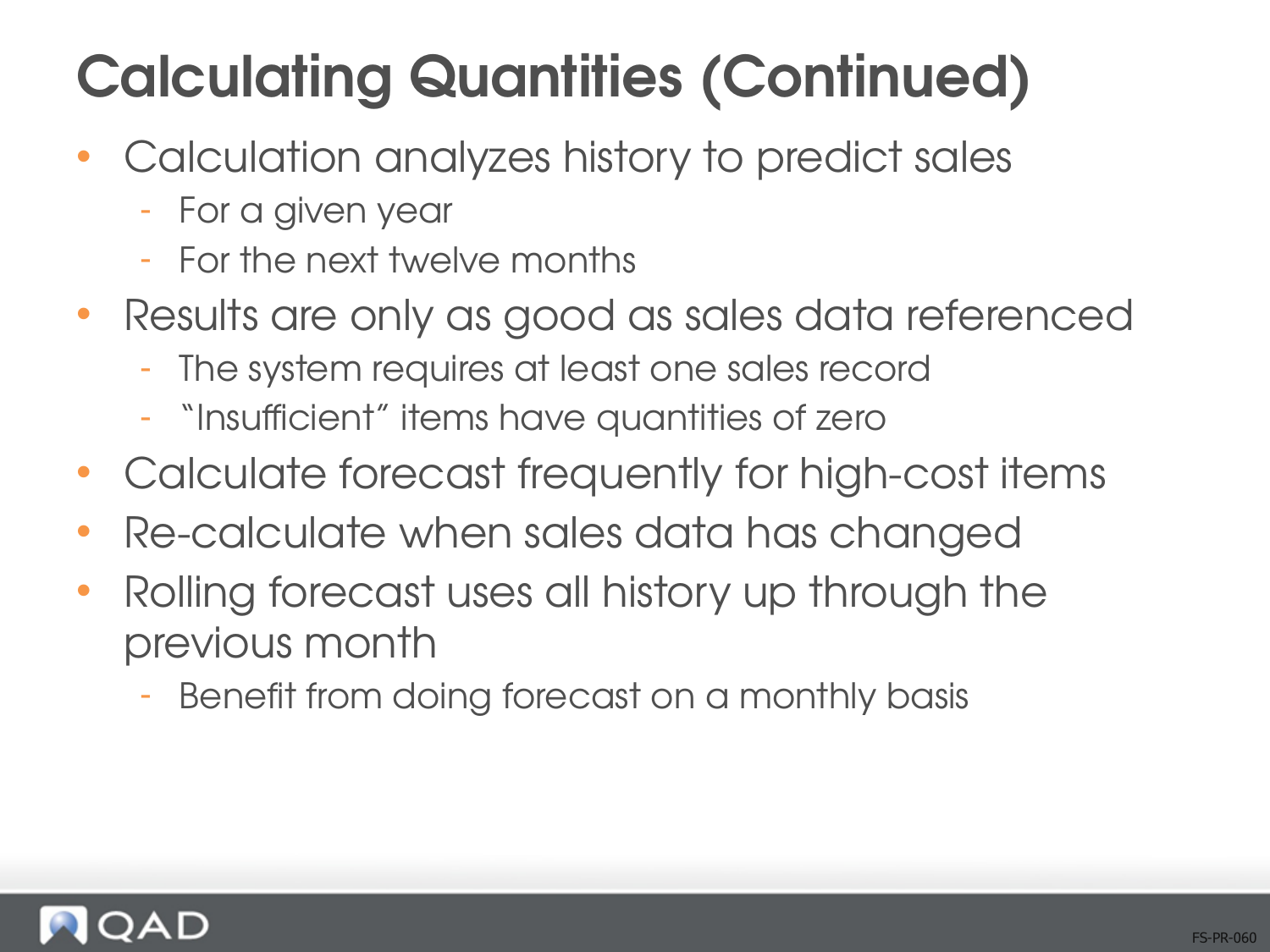

# Calculating Quantities (Continued)
Calculation analyzes history to predict sales
For a given year
For the next twelve months
Results are only as good as sales data referenced
The system requires at least one sales record
“Insufficient” items have quantities of zero
Calculate forecast frequently for high-cost items
Re-calculate when sales data has changed
Rolling forecast uses all history up through the previous month
Benefit from doing forecast on a monthly basis

FS-PR-060